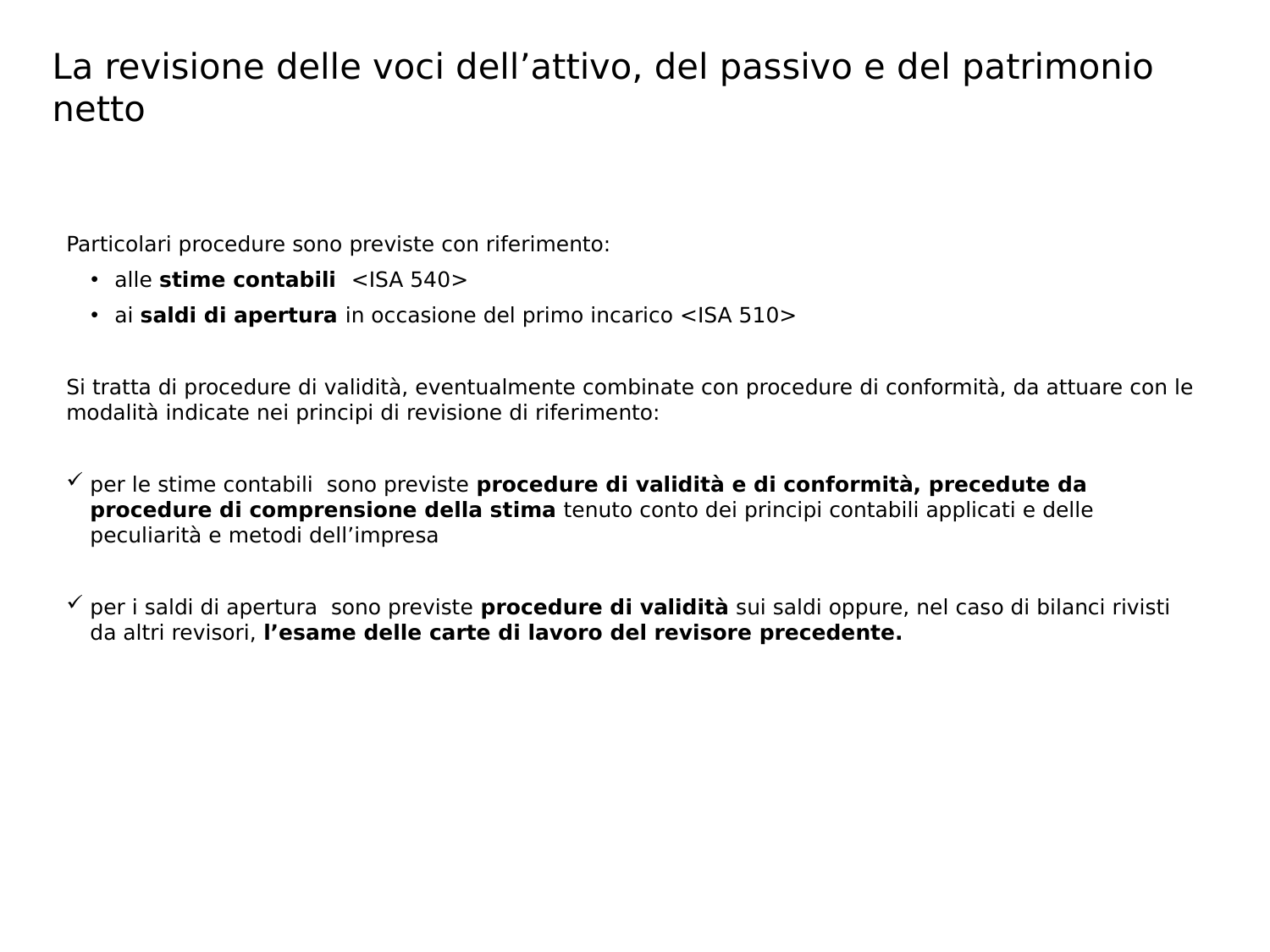

# La revisione delle voci dell’attivo, del passivo e del patrimonio netto
Particolari procedure sono previste con riferimento:
alle stime contabili  <ISA 540>
ai saldi di apertura in occasione del primo incarico <ISA 510>

Si tratta di procedure di validità, eventualmente combinate con procedure di conformità, da attuare con le modalità indicate nei principi di revisione di riferimento:

per le stime contabili  sono previste procedure di validità e di conformità, precedute da procedure di comprensione della stima tenuto conto dei principi contabili applicati e delle peculiarità e metodi dell’impresa

per i saldi di apertura  sono previste procedure di validità sui saldi oppure, nel caso di bilanci rivisti da altri revisori, l’esame delle carte di lavoro del revisore precedente.